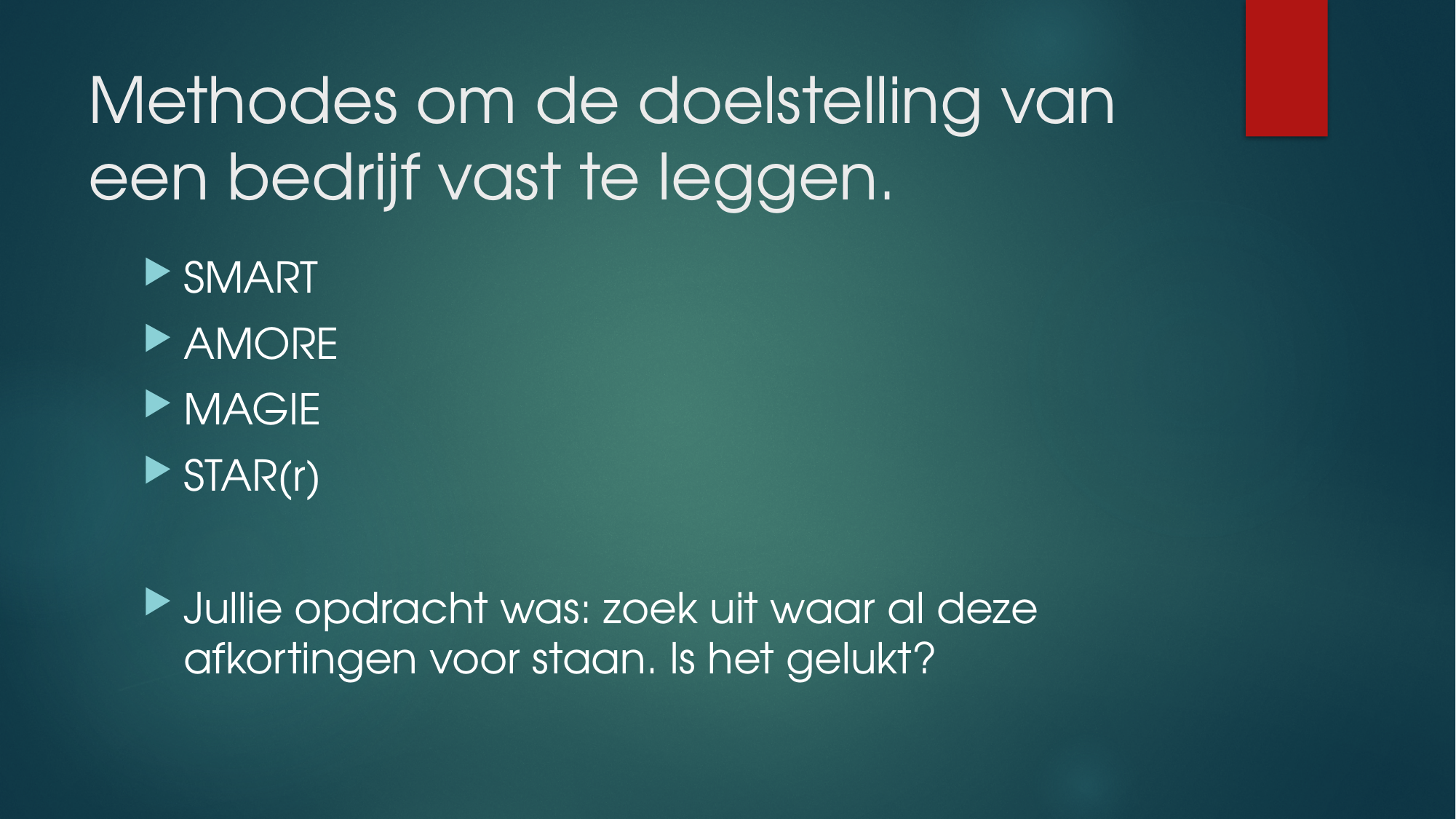

# Methodes om de doelstelling van een bedrijf vast te leggen.
SMART
AMORE
MAGIE
STAR(r)

Jullie opdracht was: zoek uit waar al deze afkortingen voor staan. Is het gelukt?